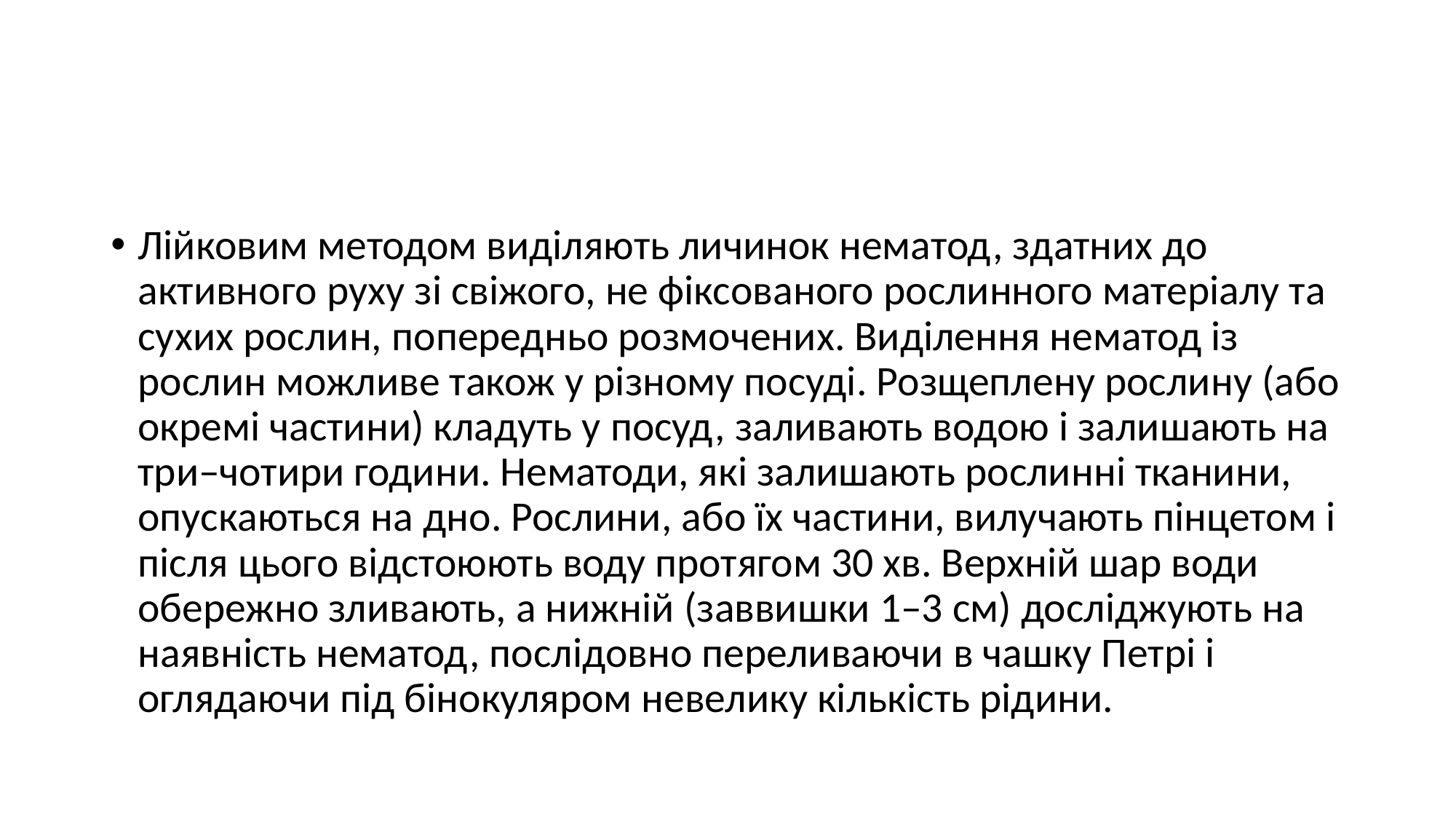

#
Лійковим методом виділяють личинок нематод, здатних до активного руху зі свіжого, не фіксованого рослинного матеріалу та сухих рослин, попередньо розмочених. Виділення нематод із рослин можливе також у різному посуді. Розщеплену рослину (або окремі частини) кладуть у посуд, заливають водою і залишають на три–чотири години. Нематоди, які залишають рослинні тканини, опускаються на дно. Рослини, або їх частини, вилучають пінцетом і після цього відстоюють воду протягом 30 хв. Верхній шар води обережно зливають, а нижній (заввишки 1–3 см) досліджують на наявність нематод, послідовно переливаючи в чашку Петрі і оглядаючи під бінокуляром невелику кількість рідини.